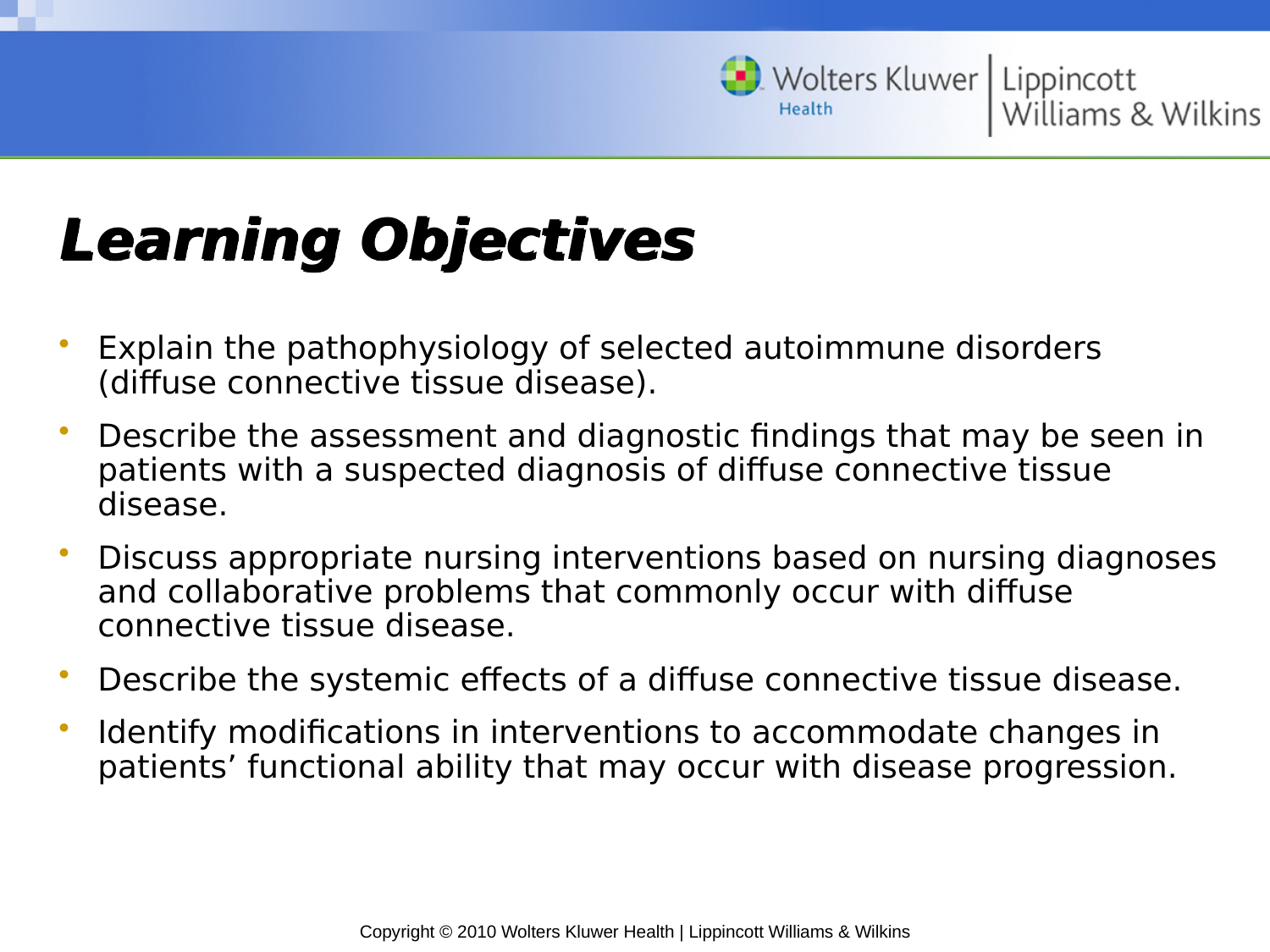

# Learning Objectives
Explain the pathophysiology of selected autoimmune disorders (diffuse connective tissue disease).
Describe the assessment and diagnostic findings that may be seen in patients with a suspected diagnosis of diffuse connective tissue disease.
Discuss appropriate nursing interventions based on nursing diagnoses and collaborative problems that commonly occur with diffuse connective tissue disease.
Describe the systemic effects of a diffuse connective tissue disease.
Identify modifications in interventions to accommodate changes in patients’ functional ability that may occur with disease progression.